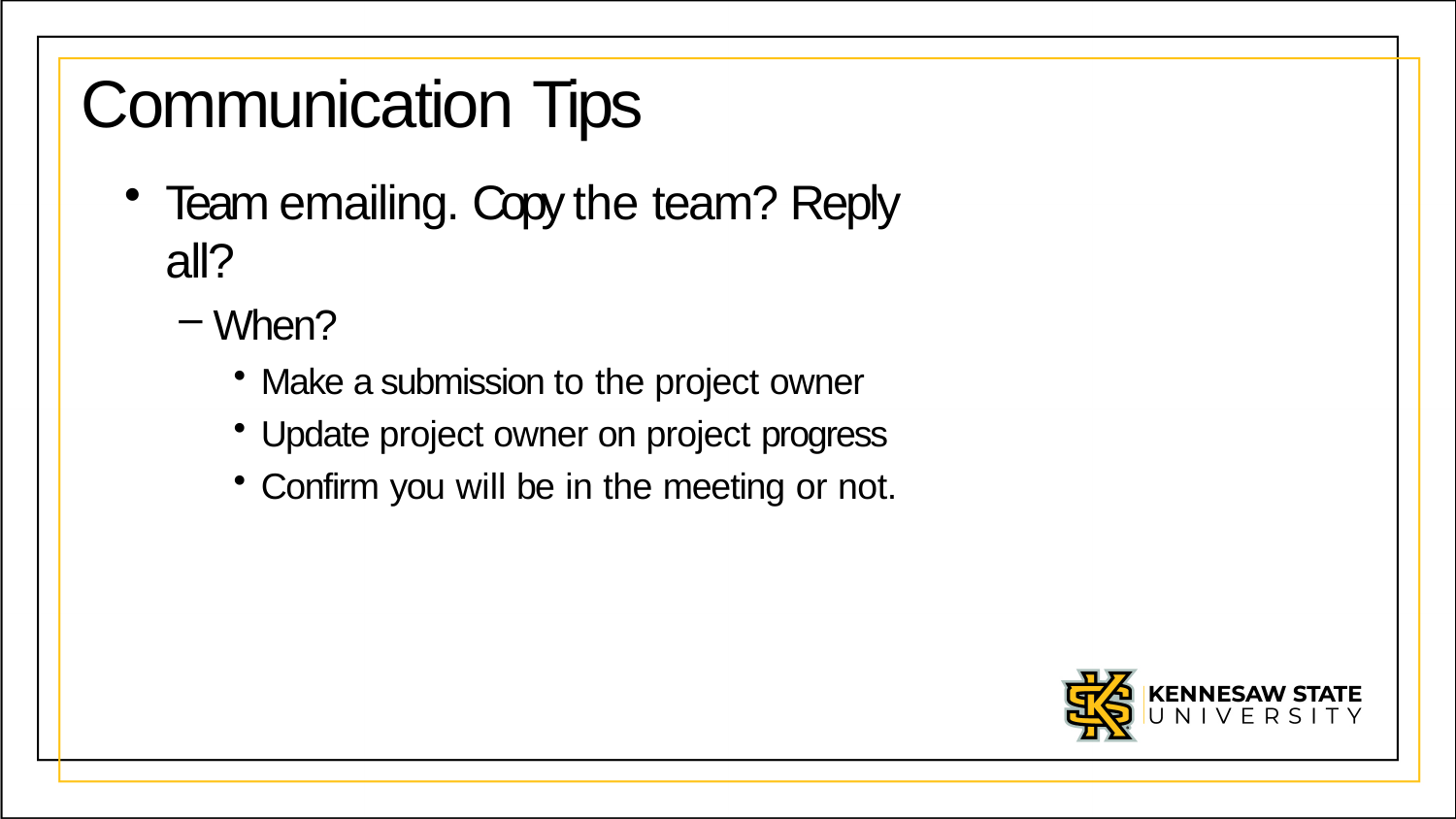

# Communication Tips
Team emailing. Copy the team? Reply all?
When?
Make a submission to the project owner
Update project owner on project progress
Confirm you will be in the meeting or not.